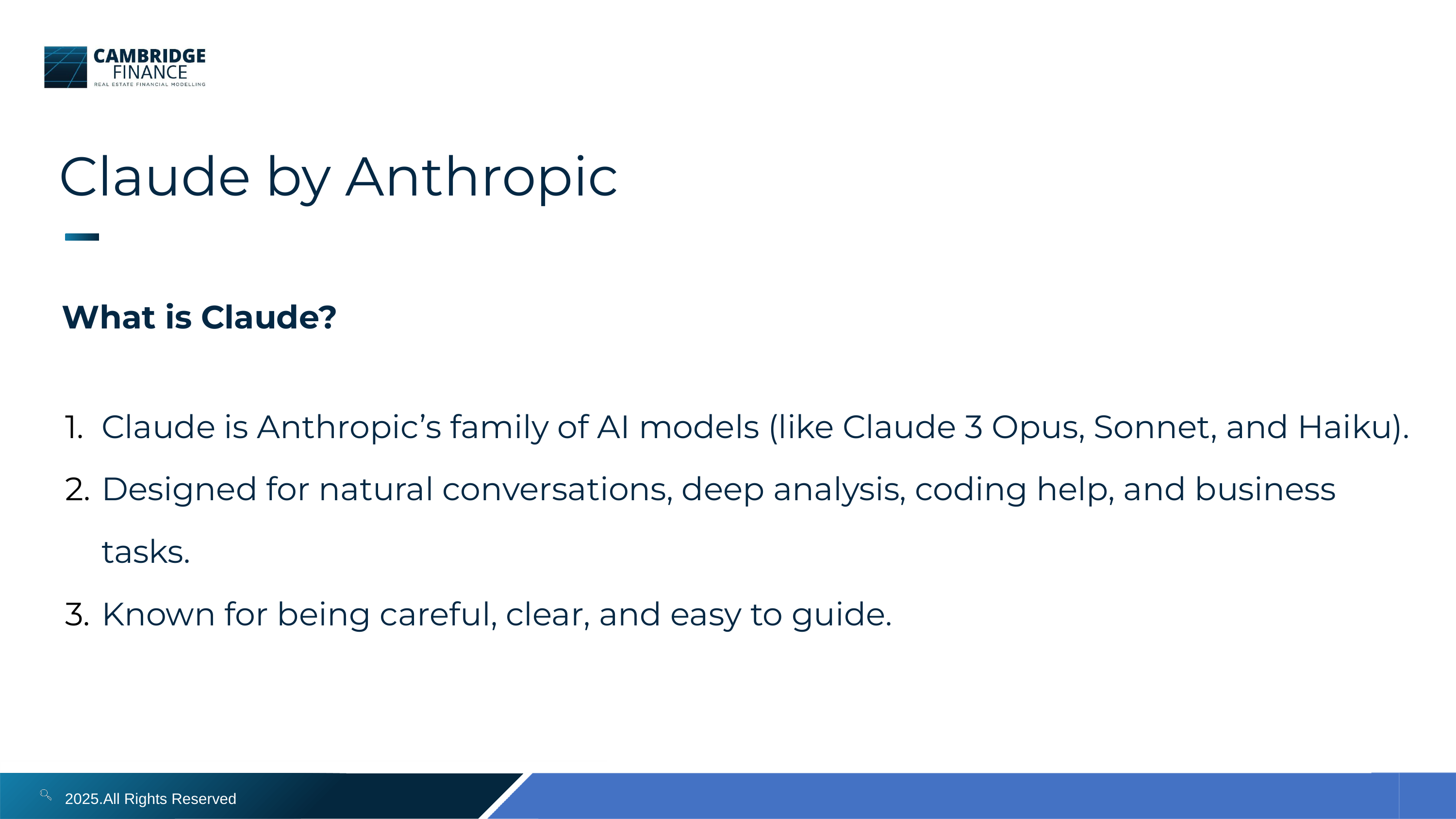

Claude by Anthropic

What is Claude?

Claude is Anthropic’s family of AI models (like Claude 3 Opus, Sonnet, and Haiku).
Designed for natural conversations, deep analysis, coding help, and business tasks.
Known for being careful, clear, and easy to guide.

2025.All Rights Reserved